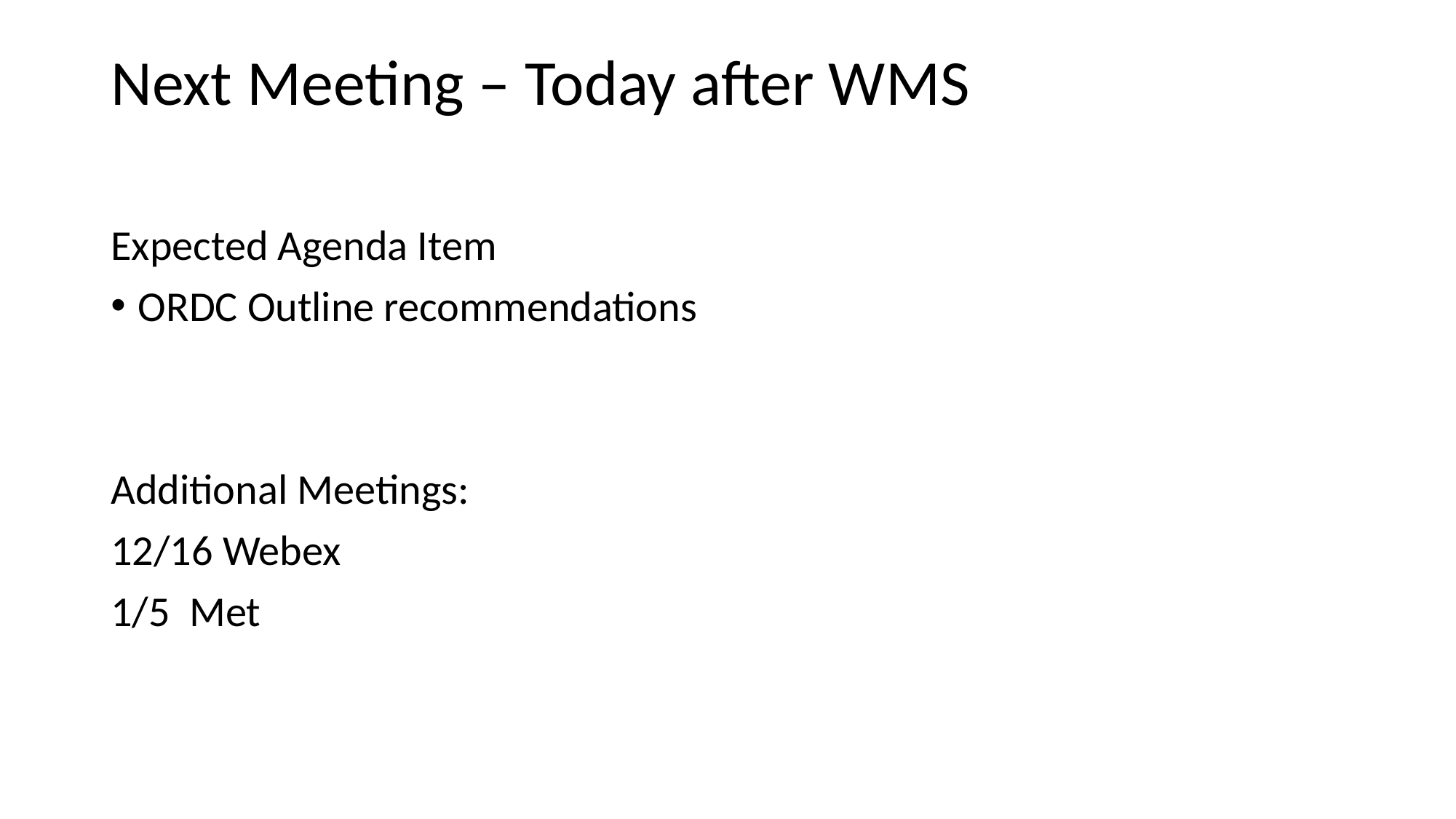

# Next Meeting – Today after WMS
Expected Agenda Item
ORDC Outline recommendations

Additional Meetings:
12/16 Webex
1/5  Met